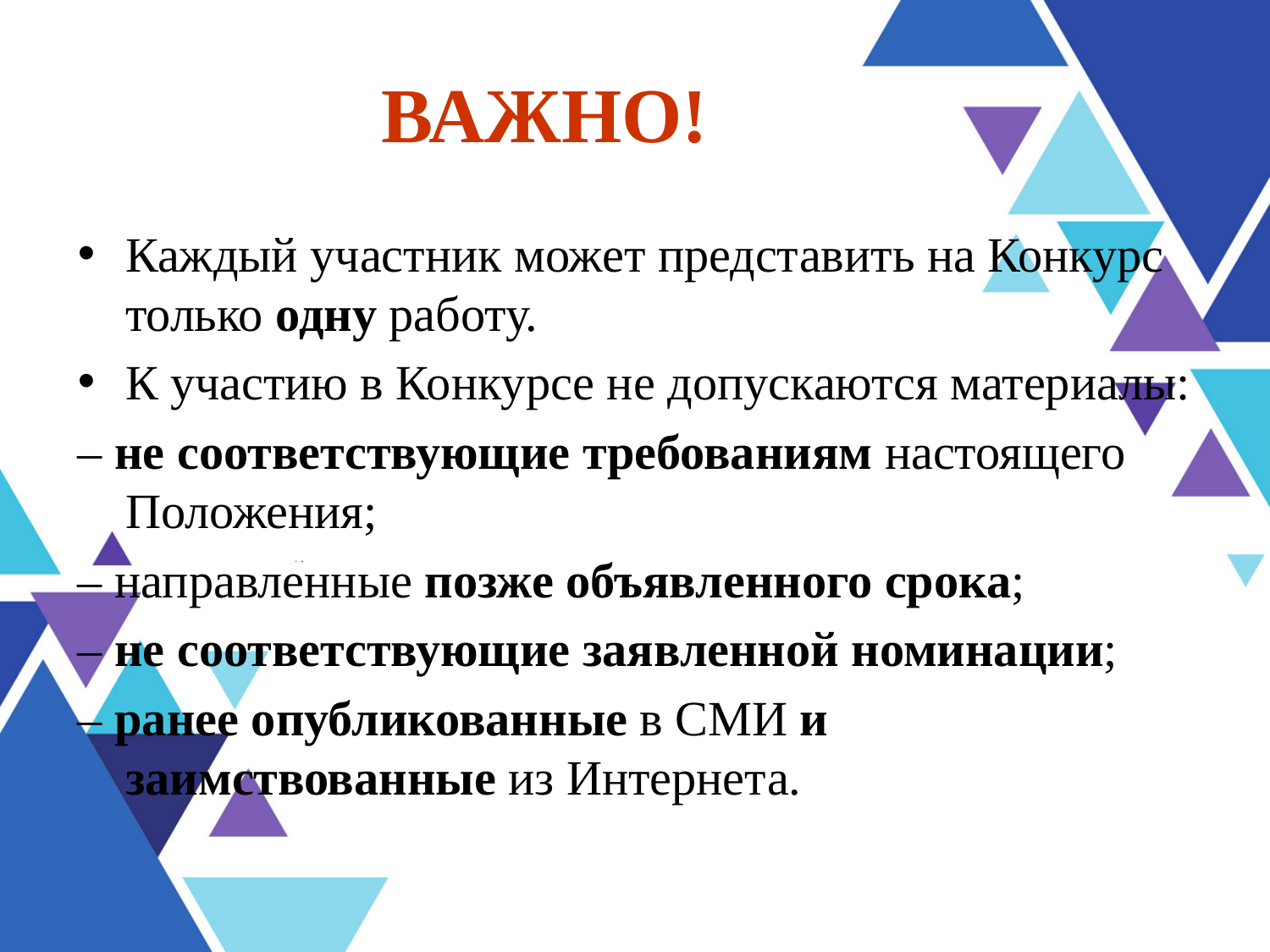

ВАЖНО!
Каждый участник может представить на Конкурс только одну работу.
К участию в Конкурсе не допускаются материалы:
– не соответствующие требованиям настоящего Положения;
– направленные позже объявленного срока;
– не соответствующие заявленной номинации;
– ранее опубликованные в СМИ и заимствованные из Интернета.